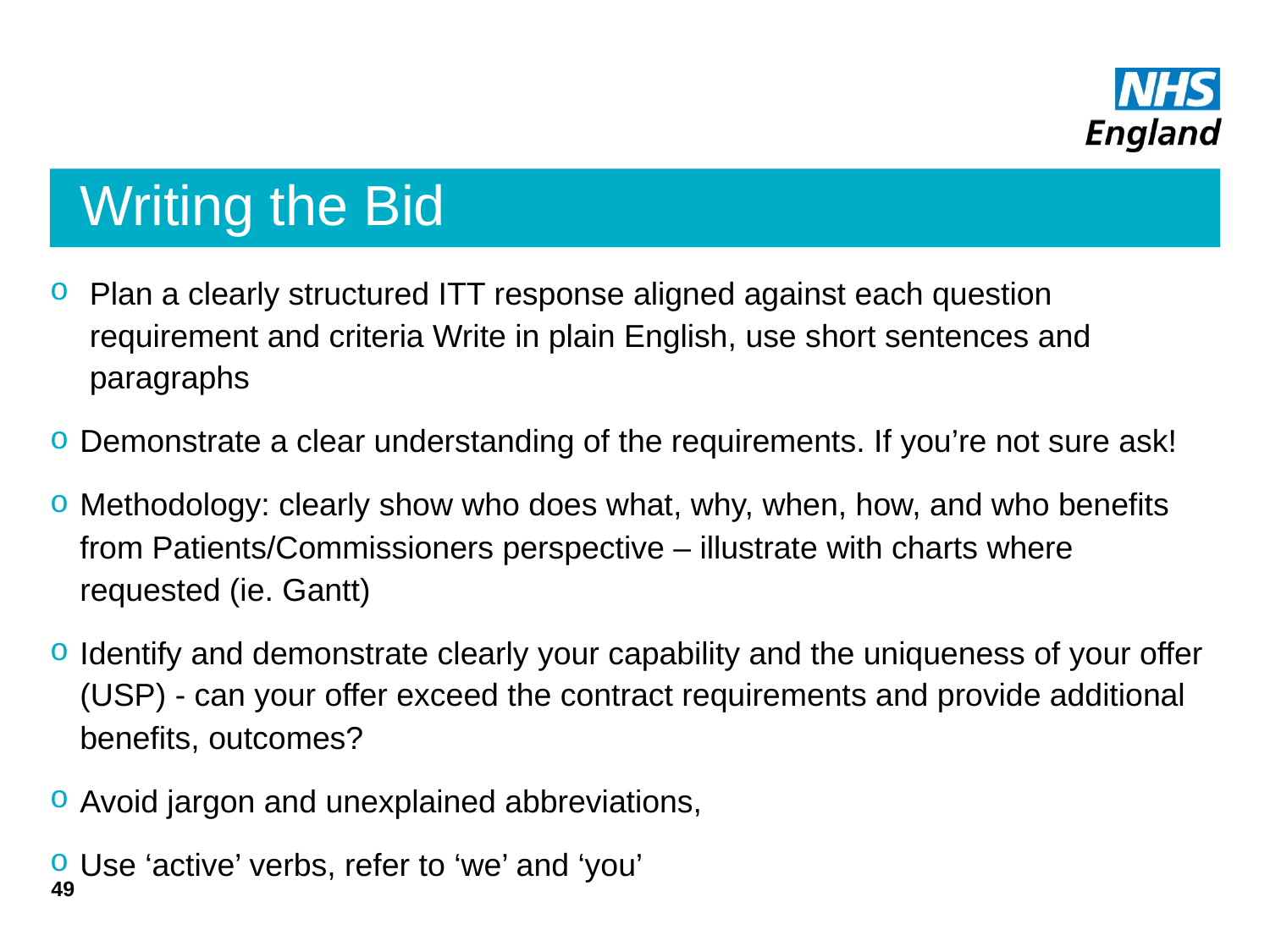

# Writing the Bid
Plan a clearly structured ITT response aligned against each question requirement and criteria Write in plain English, use short sentences and paragraphs
Demonstrate a clear understanding of the requirements. If you’re not sure ask!
Methodology: clearly show who does what, why, when, how, and who benefits from Patients/Commissioners perspective – illustrate with charts where requested (ie. Gantt)
Identify and demonstrate clearly your capability and the uniqueness of your offer (USP) - can your offer exceed the contract requirements and provide additional benefits, outcomes?
Avoid jargon and unexplained abbreviations,
Use ‘active’ verbs, refer to ‘we’ and ‘you’

49